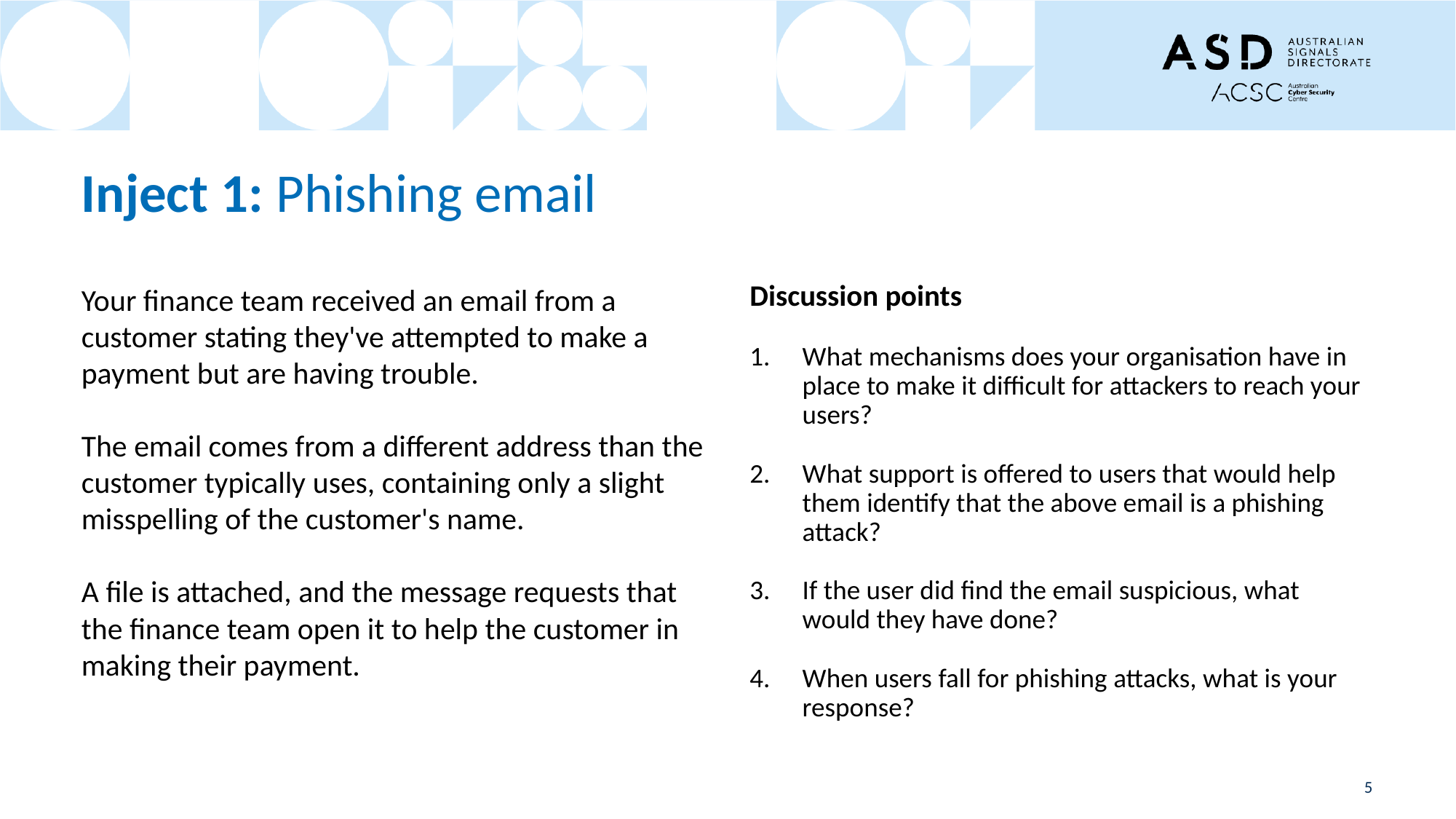

# Inject 1: Phishing email
Your finance team received an email from a customer stating they've attempted to make a payment but are having trouble.

The email comes from a different address than the customer typically uses, containing only a slight misspelling of the customer's name.

A file is attached, and the message requests that the finance team open it to help the customer in making their payment.
Discussion points
What mechanisms does your organisation have in place to make it difficult for attackers to reach your users?
What support is offered to users that would help them identify that the above email is a phishing attack?
If the user did find the email suspicious, what would they have done?
When users fall for phishing attacks, what is your response?

5